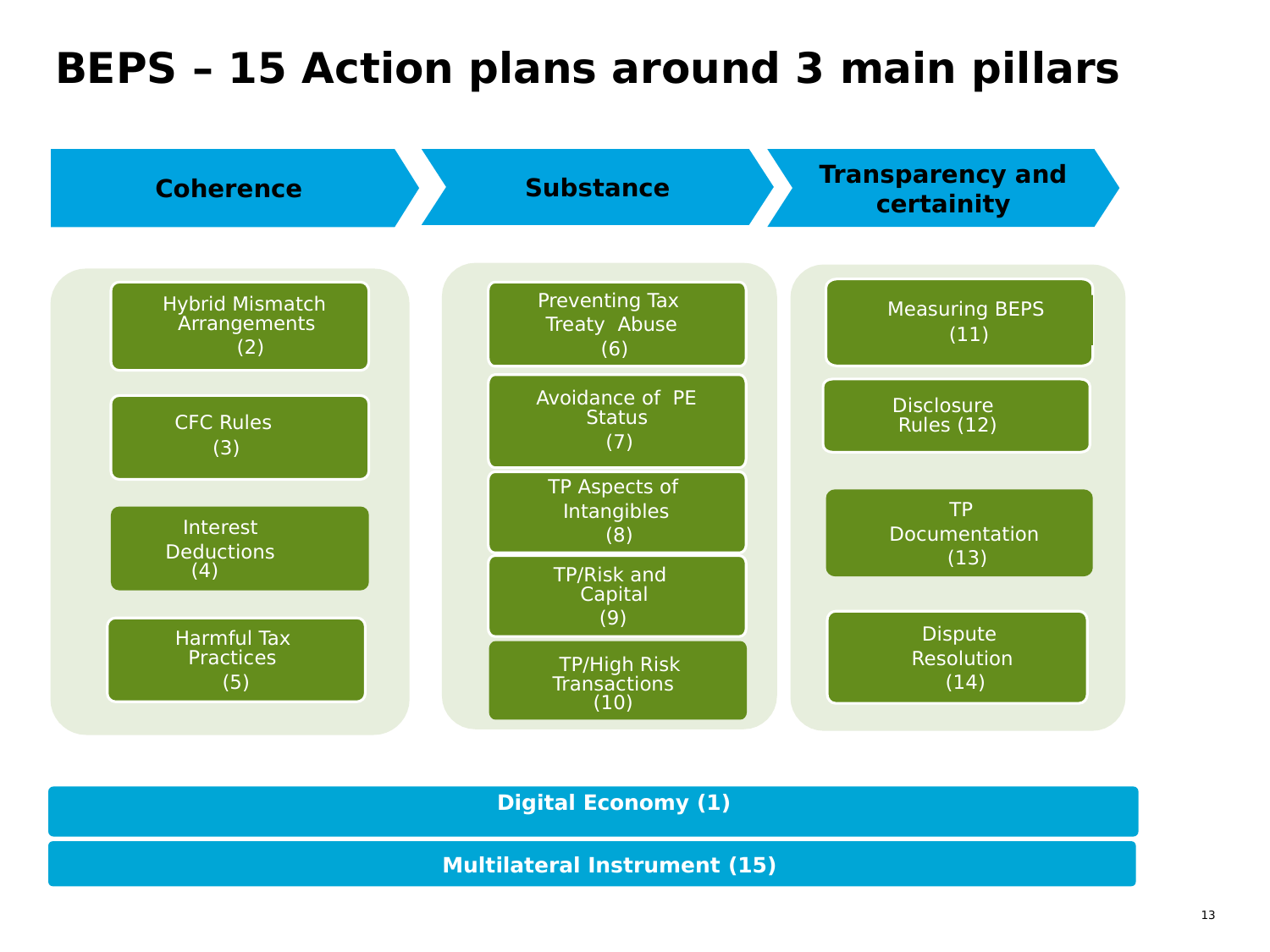

# BEPS – 15 Action plans around 3 main pillars
Coherence
Substance
Transparency and certainity

Preventing Tax
Treaty  Abuse
 (6)
Hybrid Mismatch  Arrangements
 (2)
Measuring BEPS
 (11)

Avoidance of  PE Status
 (7)
Disclosure  Rules (12)

CFC Rules
(3)

TP Aspects of
 Intangibles
  (8)

TP
 Documentation
  (13)

Interest
Deductions (4)

TP/Risk and  Capital
(9)

Dispute
Resolution
 (14)
Harmful Tax Practices
 (5)

TP/High Risk  Transactions (10)

Digital Economy (1)

Multilateral Instrument (15)